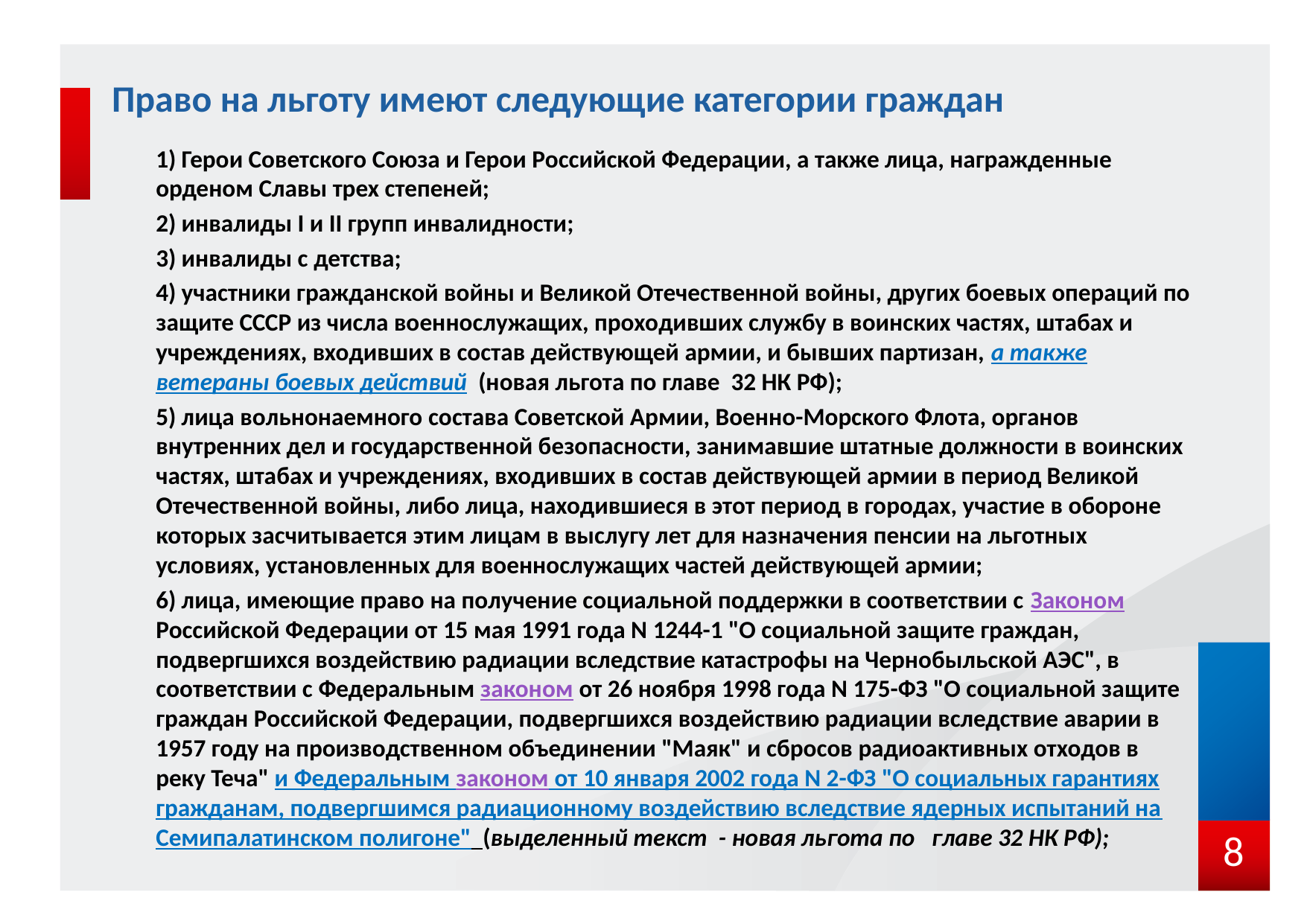

# Право на льготу имеют следующие категории граждан
1) Герои Советского Союза и Герои Российской Федерации, а также лица, награжденные орденом Славы трех степеней;
2) инвалиды I и II групп инвалидности;
3) инвалиды с детства;
4) участники гражданской войны и Великой Отечественной войны, других боевых операций по защите СССР из числа военнослужащих, проходивших службу в воинских частях, штабах и учреждениях, входивших в состав действующей армии, и бывших партизан, а также ветераны боевых действий  (новая льгота по главе  32 НК РФ);
5) лица вольнонаемного состава Советской Армии, Военно-Морского Флота, органов внутренних дел и государственной безопасности, занимавшие штатные должности в воинских частях, штабах и учреждениях, входивших в состав действующей армии в период Великой Отечественной войны, либо лица, находившиеся в этот период в городах, участие в обороне которых засчитывается этим лицам в выслугу лет для назначения пенсии на льготных условиях, установленных для военнослужащих частей действующей армии;
6) лица, имеющие право на получение социальной поддержки в соответствии с Законом Российской Федерации от 15 мая 1991 года N 1244-1 "О социальной защите граждан, подвергшихся воздействию радиации вследствие катастрофы на Чернобыльской АЭС", в соответствии с Федеральным законом от 26 ноября 1998 года N 175-ФЗ "О социальной защите граждан Российской Федерации, подвергшихся воздействию радиации вследствие аварии в 1957 году на производственном объединении "Маяк" и сбросов радиоактивных отходов в реку Теча" и Федеральным законом от 10 января 2002 года N 2-ФЗ "О социальных гарантиях гражданам, подвергшимся радиационному воздействию вследствие ядерных испытаний на Семипалатинском полигоне"  (выделенный текст  - новая льгота по   главе 32 НК РФ);

8